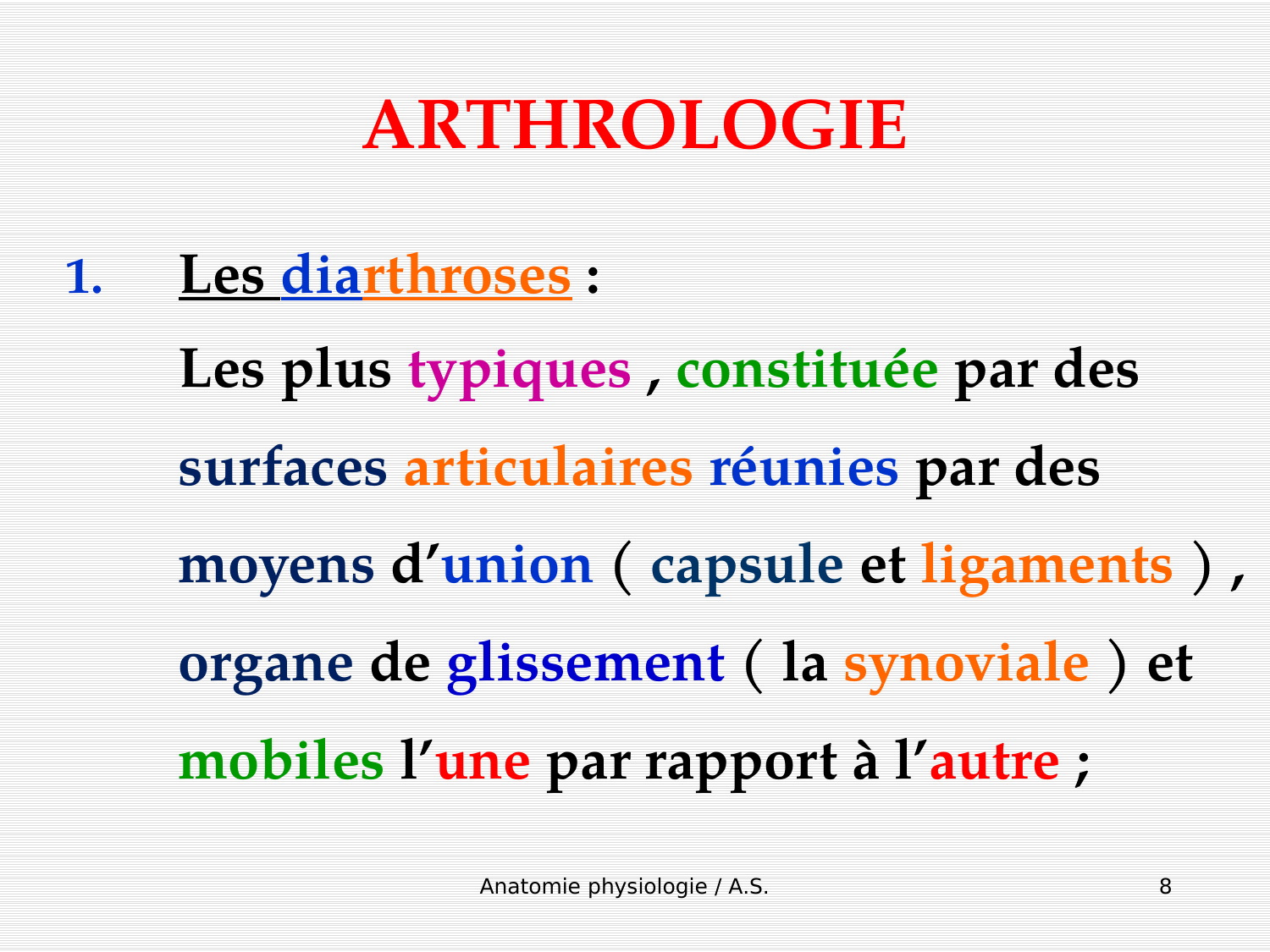

# ARTHROLOGIE
Les diarthroses :

      	Les plus typiques , constituée par des

      	surfaces articulaires réunies par des

	moyens d’union ( capsule et ligaments ) ,

	organe de glissement ( la synoviale ) et

	mobiles l’une par rapport à l’autre ;
Anatomie physiologie / A.S.
8